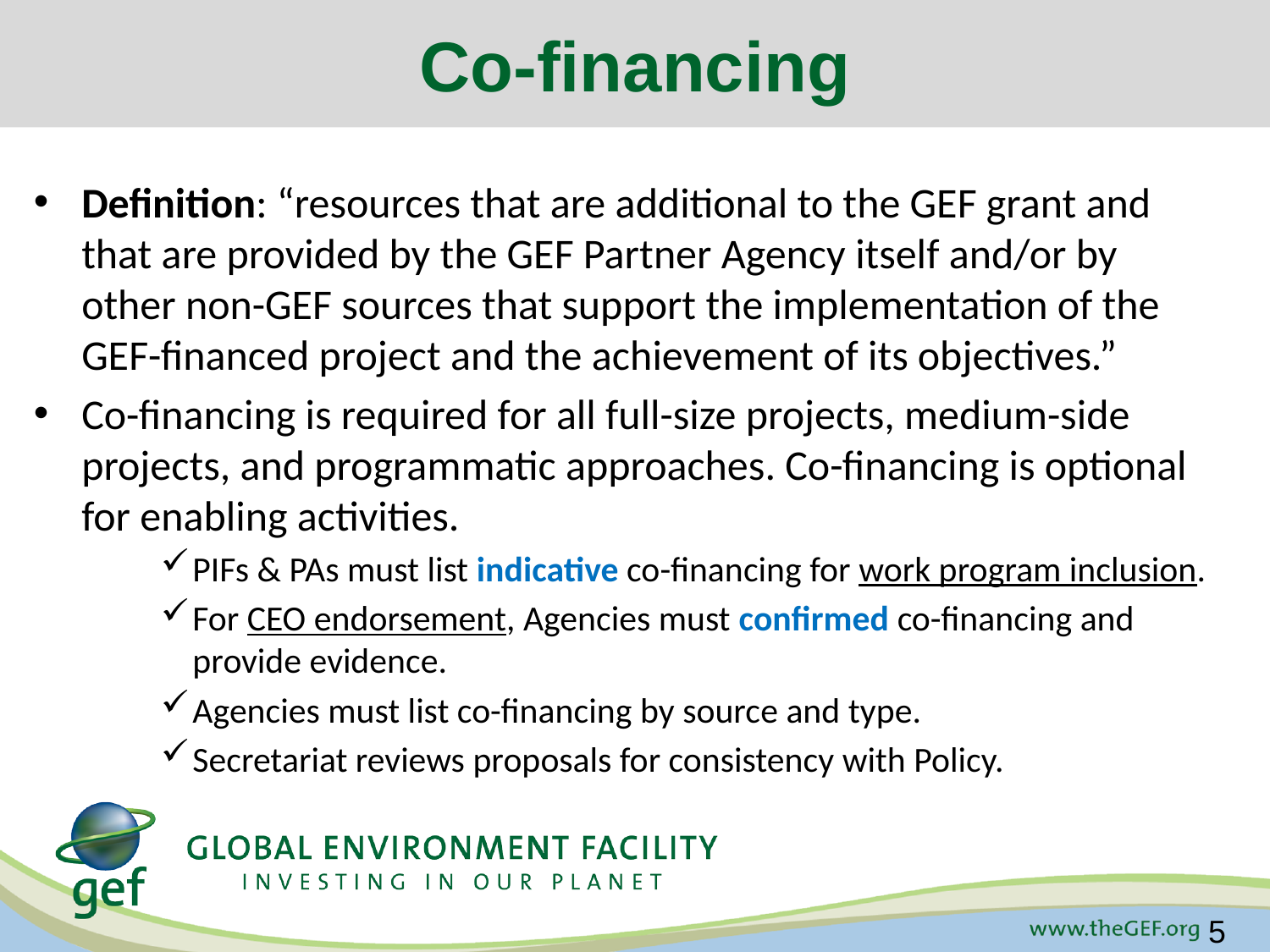

Co-financing
Definition: “resources that are additional to the GEF grant and that are provided by the GEF Partner Agency itself and/or by other non-GEF sources that support the implementation of the GEF-financed project and the achievement of its objectives.”
Co-financing is required for all full-size projects, medium-side projects, and programmatic approaches. Co-financing is optional for enabling activities.
PIFs & PAs must list indicative co-financing for work program inclusion.
For CEO endorsement, Agencies must confirmed co-financing and provide evidence.
Agencies must list co-financing by source and type.
Secretariat reviews proposals for consistency with Policy.